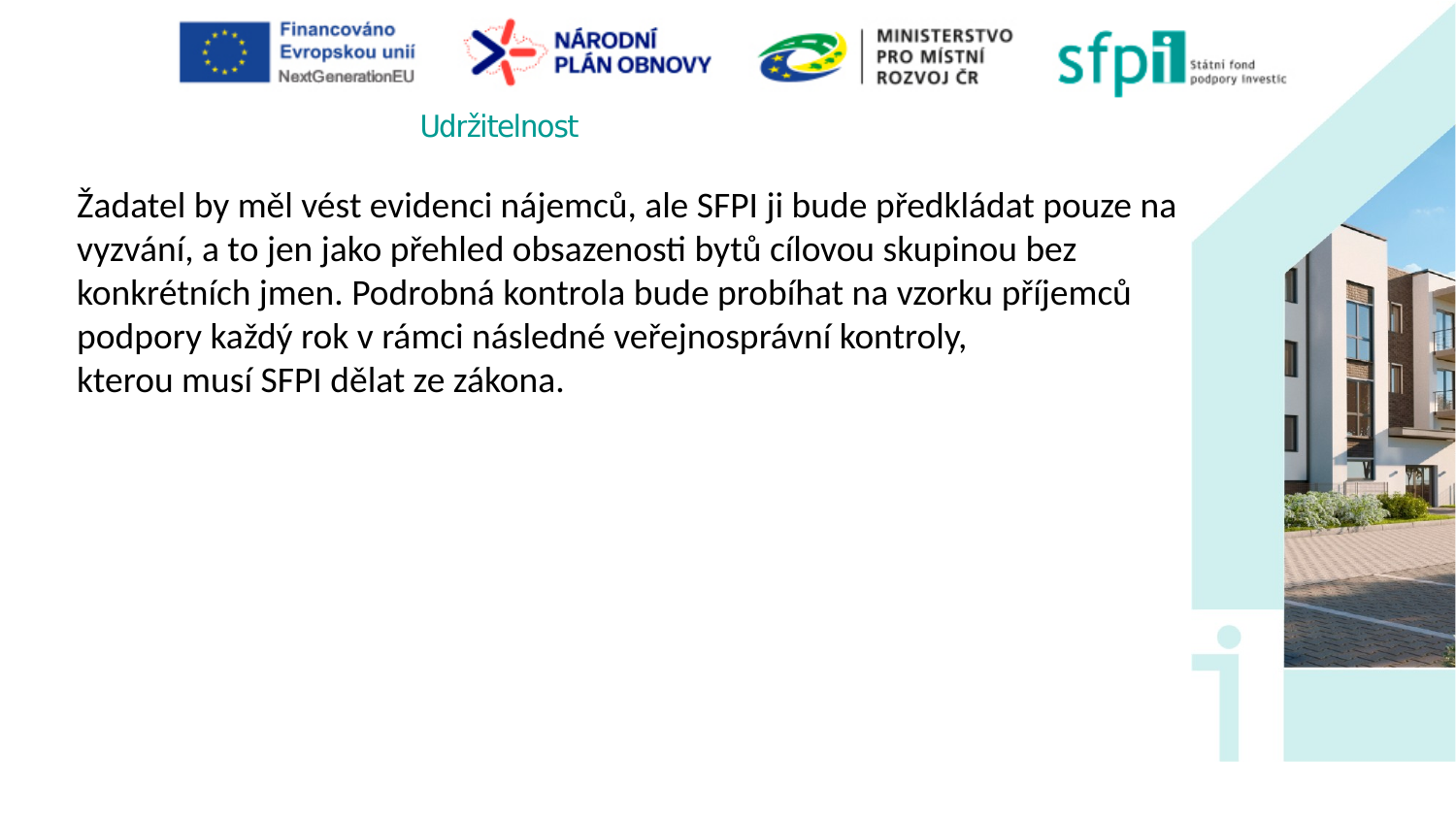

Udržitelnost
Žadatel by měl vést evidenci nájemců, ale SFPI ji bude předkládat pouze na
vyzvání, a to jen jako přehled obsazenosti bytů cílovou skupinou bez
konkrétních jmen. Podrobná kontrola bude probíhat na vzorku příjemců
podpory každý rok v rámci následné veřejnosprávní kontroly,
kterou musí SFPI dělat ze zákona.